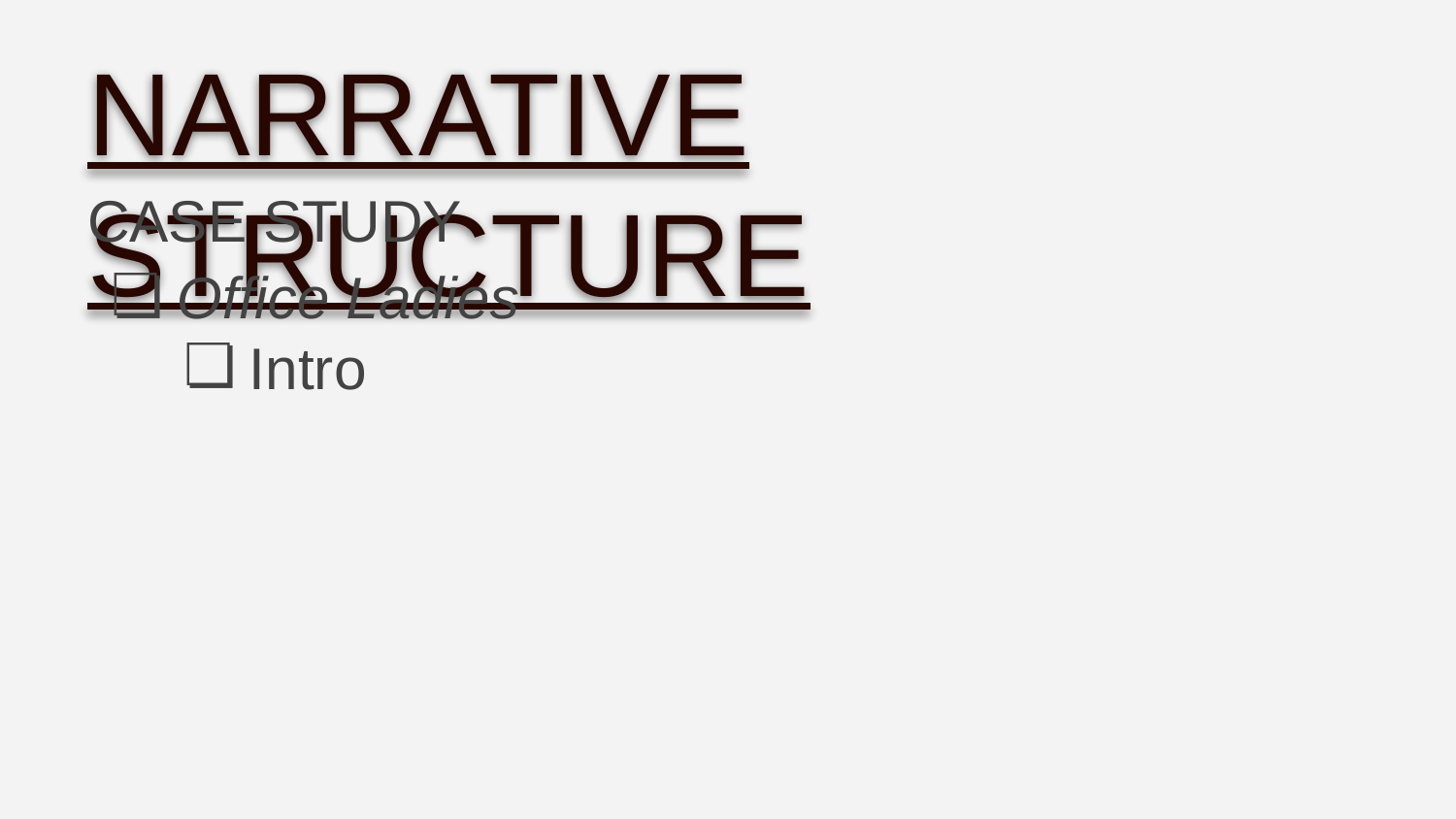

NARRATIVE STRUCTURE
CASE STUDY
Office Ladies
Intro